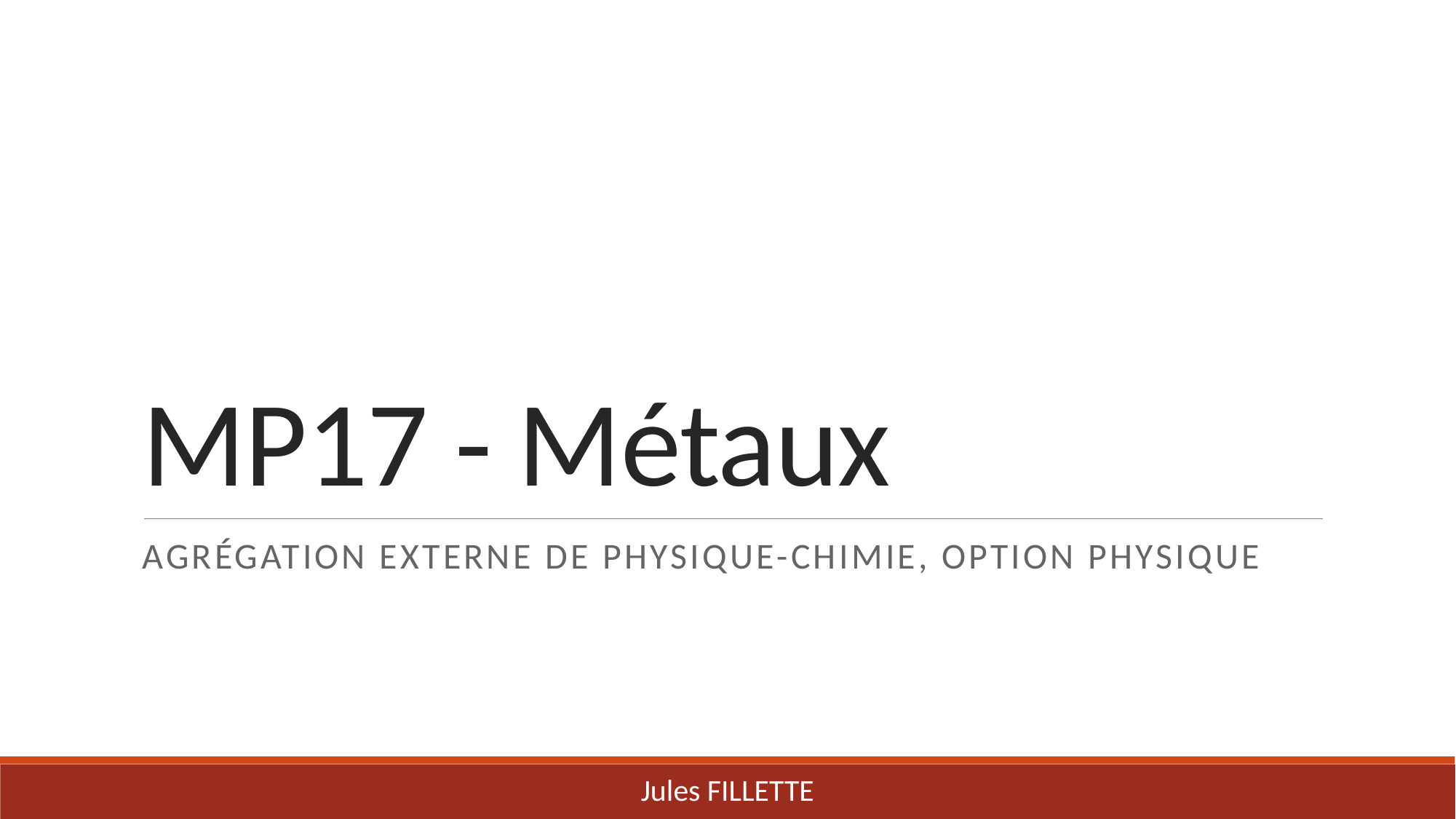

# MP17 - Métaux
Agrégation externe de Physique-chimie, option Physique
Jules FILLETTE